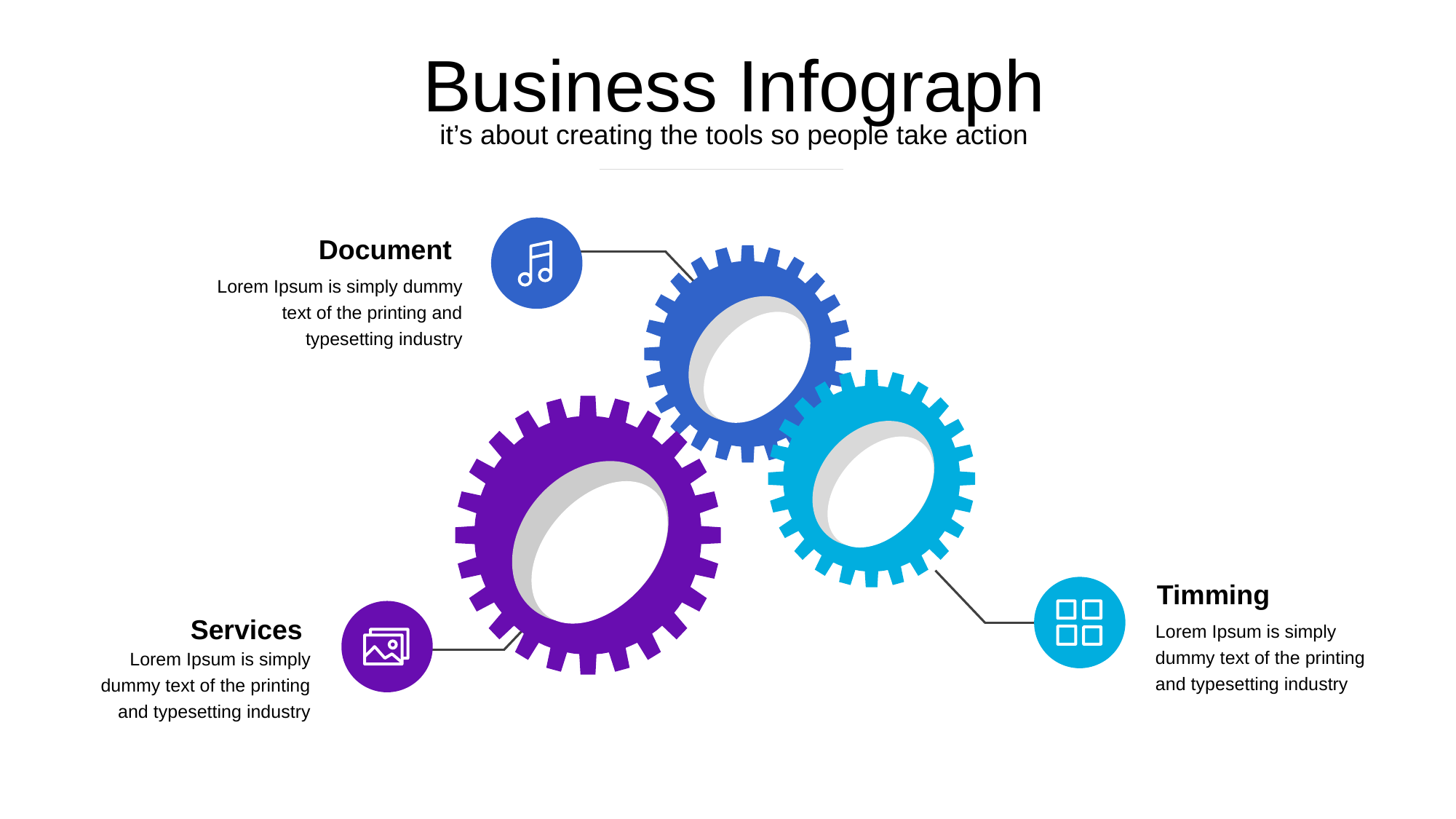

# Business Infograph
it’s about creating the tools so people take action

Document

Lorem Ipsum is simply dummy text of the printing and typesetting industry
Timming

Services
Lorem Ipsum is simply dummy text of the printing and typesetting industry
Lorem Ipsum is simply dummy text of the printing and typesetting industry